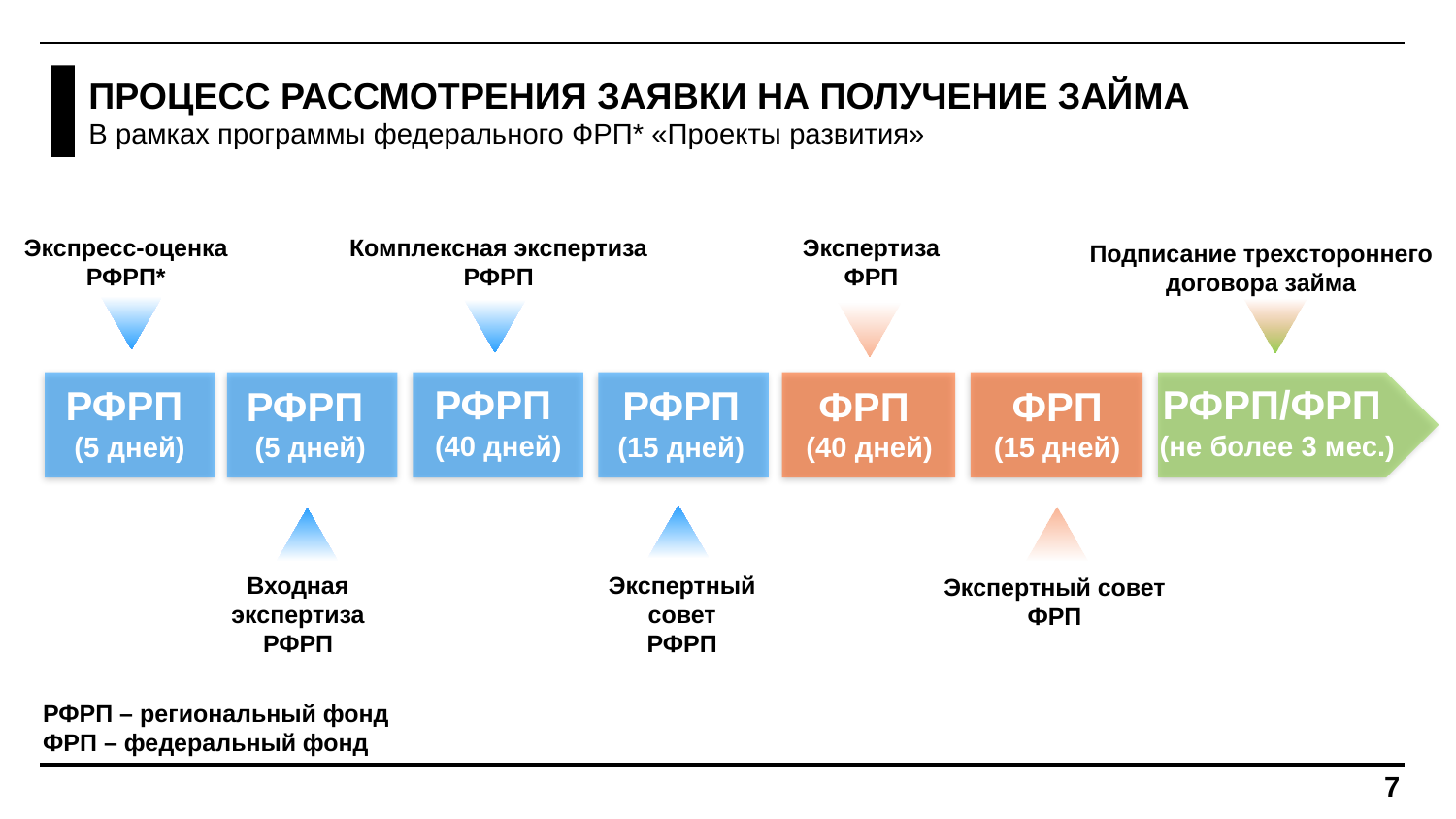

ПРОЦЕСС РАССМОТРЕНИЯ ЗАЯВКИ НА ПОЛУЧЕНИЕ ЗАЙМА
В рамках программы федерального ФРП* «Проекты развития»
Экспресс-оценка
РФРП*
Комплексная экспертиза РФРП
Экспертиза
ФРП
Подписание трехстороннего договора займа

РФРП
(40 дней)
РФРП/ФРП
(не более 3 мес.)

РФРП
(5 дней)
РФРП
(15 дней)
РФРП
(5 дней)
ФРП
(40 дней)
ФРП
(15 дней)

Входная
экспертиза
РФРП
Экспертный
совет
РФРП
Экспертный совет ФРП
РФРП – региональный фонд
ФРП – федеральный фонд
7